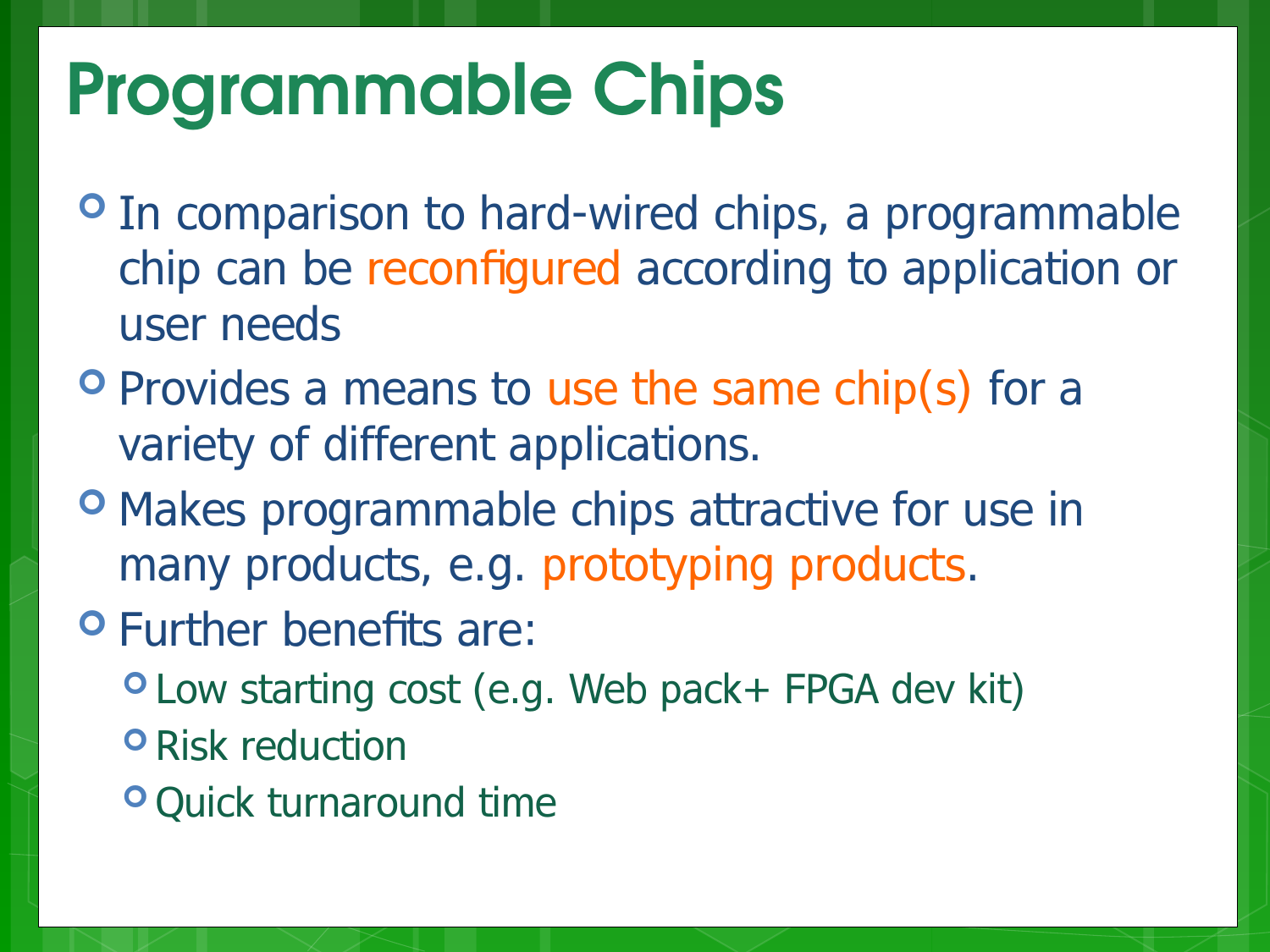

# Programmable Chips
In comparison to hard-wired chips, a programmable chip can be reconfigured according to application or user needs
Provides a means to use the same chip(s) for a variety of different applications.
Makes programmable chips attractive for use in many products, e.g. prototyping products.
Further benefits are:
Low starting cost (e.g. Web pack+ FPGA dev kit)
Risk reduction
Quick turnaround time